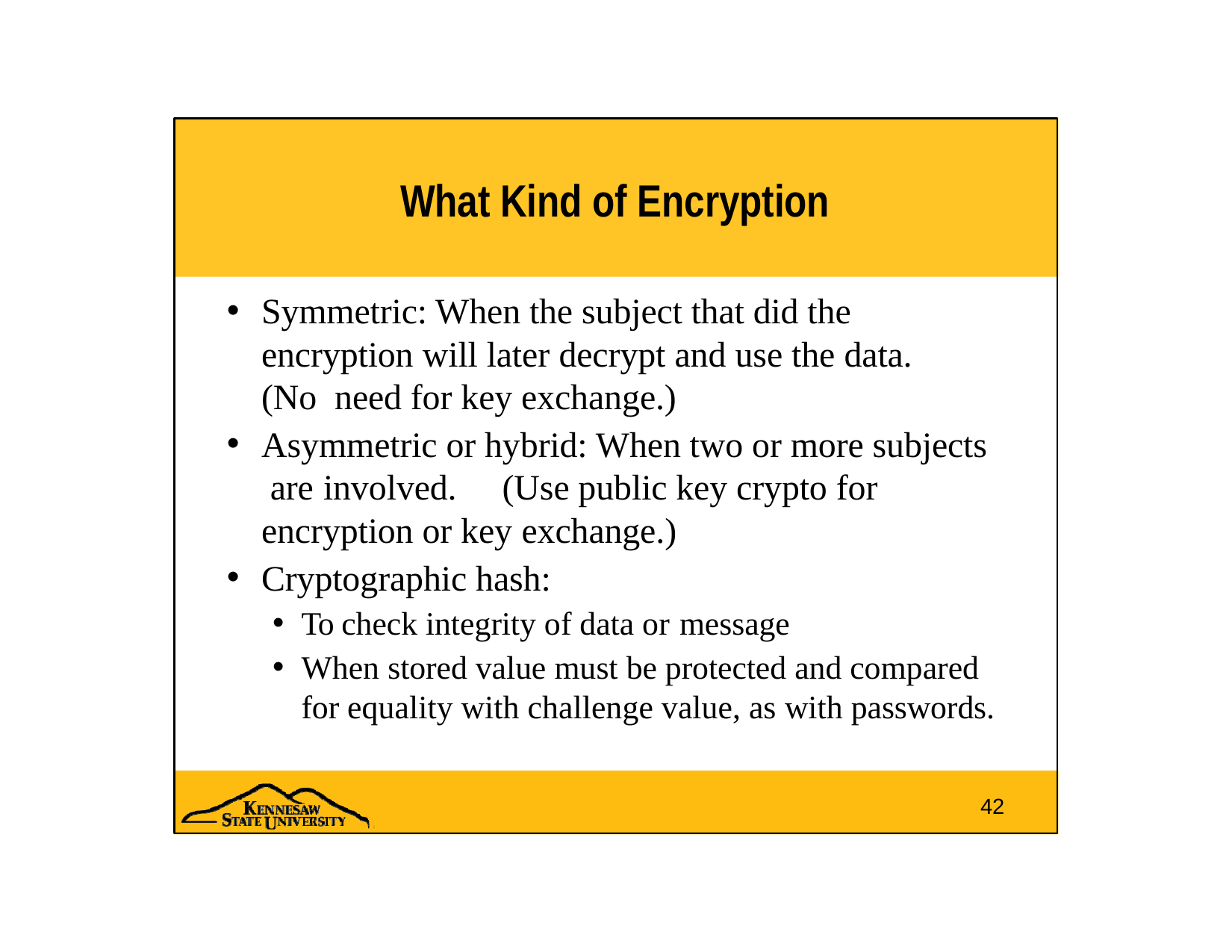

# What Kind of Encryption
Symmetric: When the subject that did the  encryption will later decrypt and use the data.	(No  need for key exchange.)
Asymmetric or hybrid: When two or more subjects  are involved.	(Use public key crypto for  encryption or key exchange.)
Cryptographic hash:
To check integrity of data or message
When stored value must be protected and compared  for equality with challenge value, as with passwords.

42